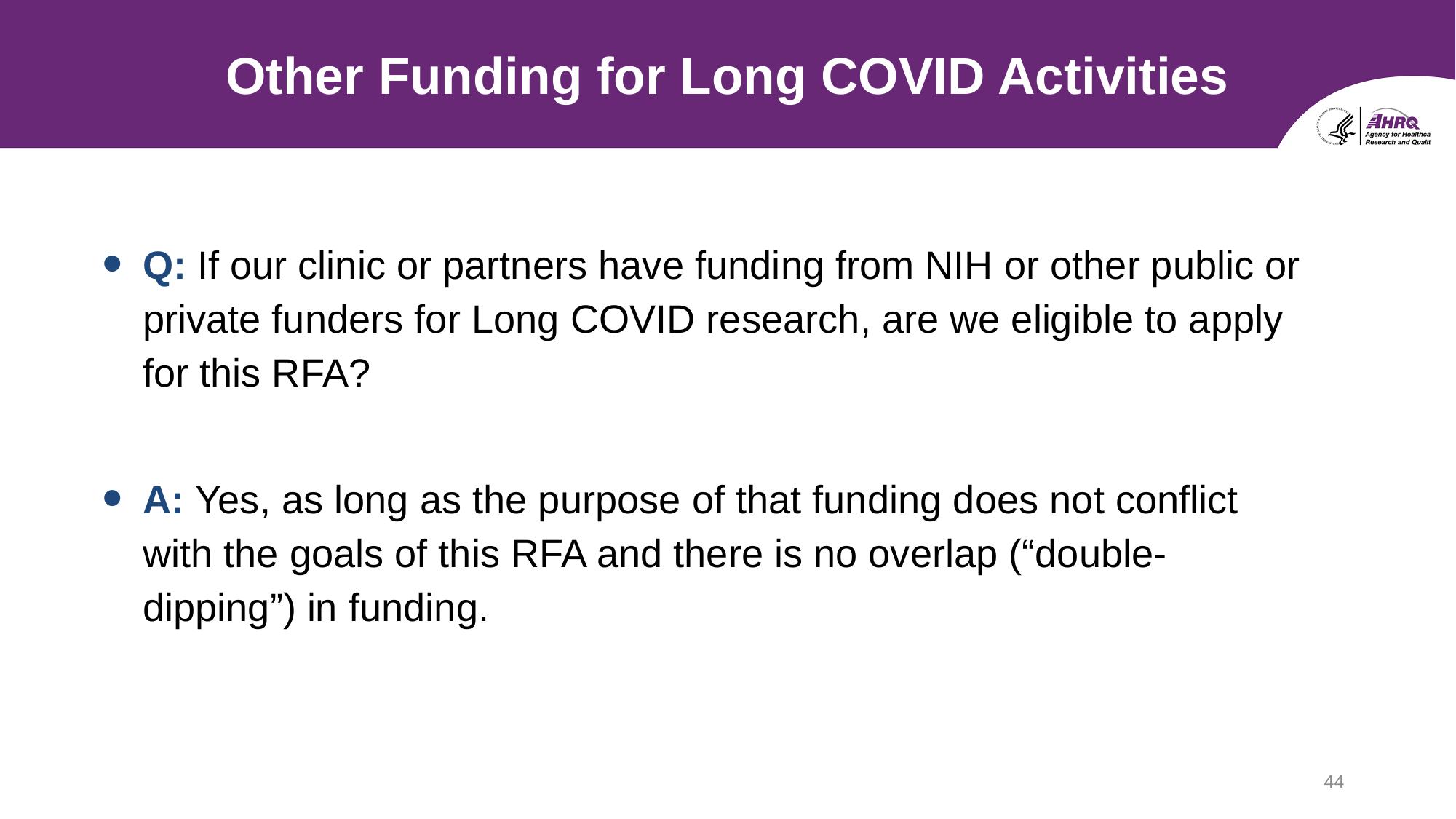

# Other Funding for Long COVID Activities
Q: If our clinic or partners have funding from NIH or other public or private funders for Long COVID research, are we eligible to apply for this RFA?

A: Yes, as long as the purpose of that funding does not conflict with the goals of this RFA and there is no overlap (“double-dipping”) in funding.
44